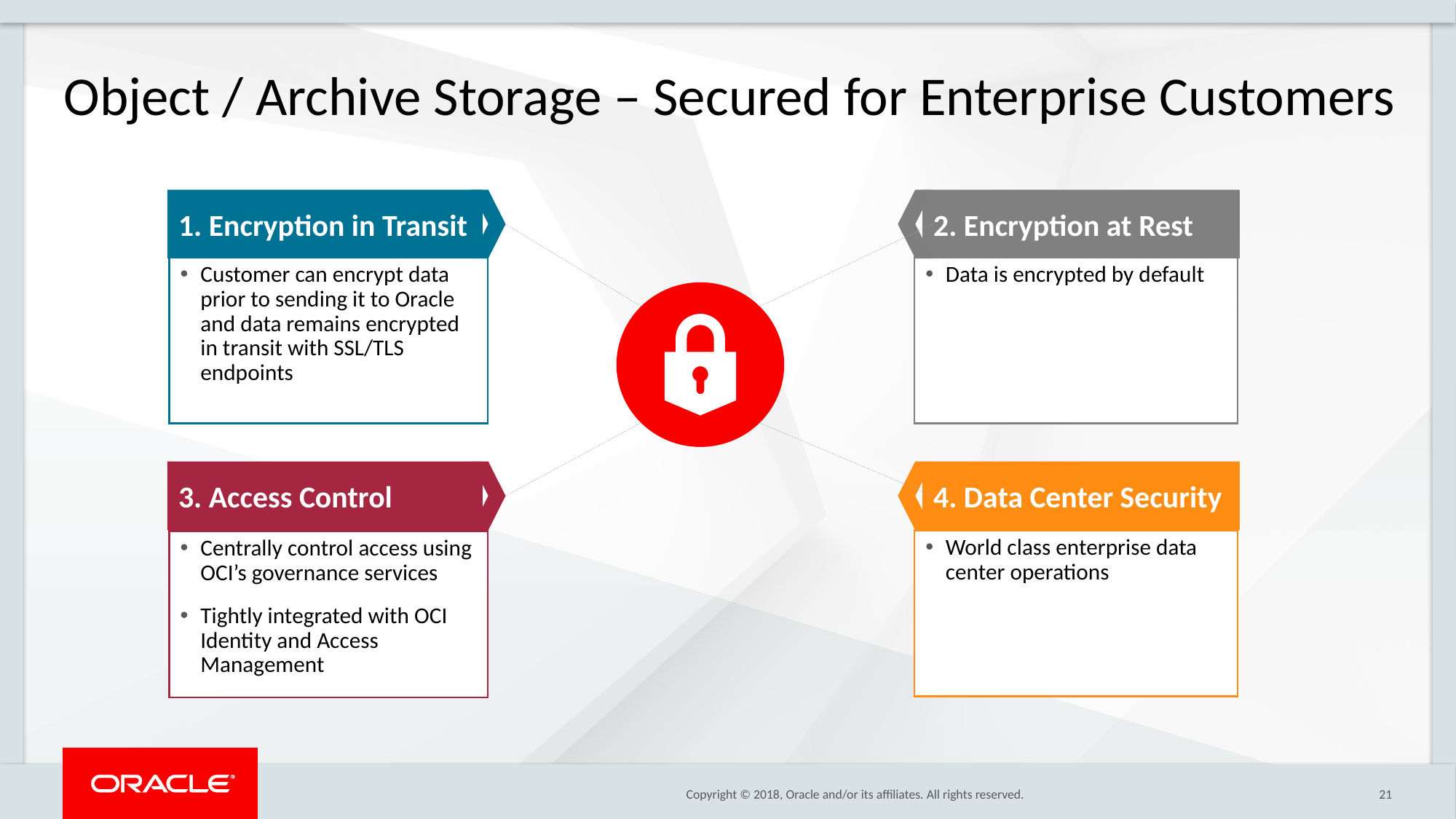

Object / Archive Storage – Secured for Enterprise Customers
1. Encryption in Transit

2. Encryption at Rest
Customer can encrypt data prior to sending it to Oracle and data remains encrypted in transit with SSL/TLS endpoints
Data is encrypted by default

3. Access Control

4. Data Center Security
World class enterprise data center operations
Centrally control access using OCI’s governance services
Tightly integrated with OCI Identity and Access Management
21